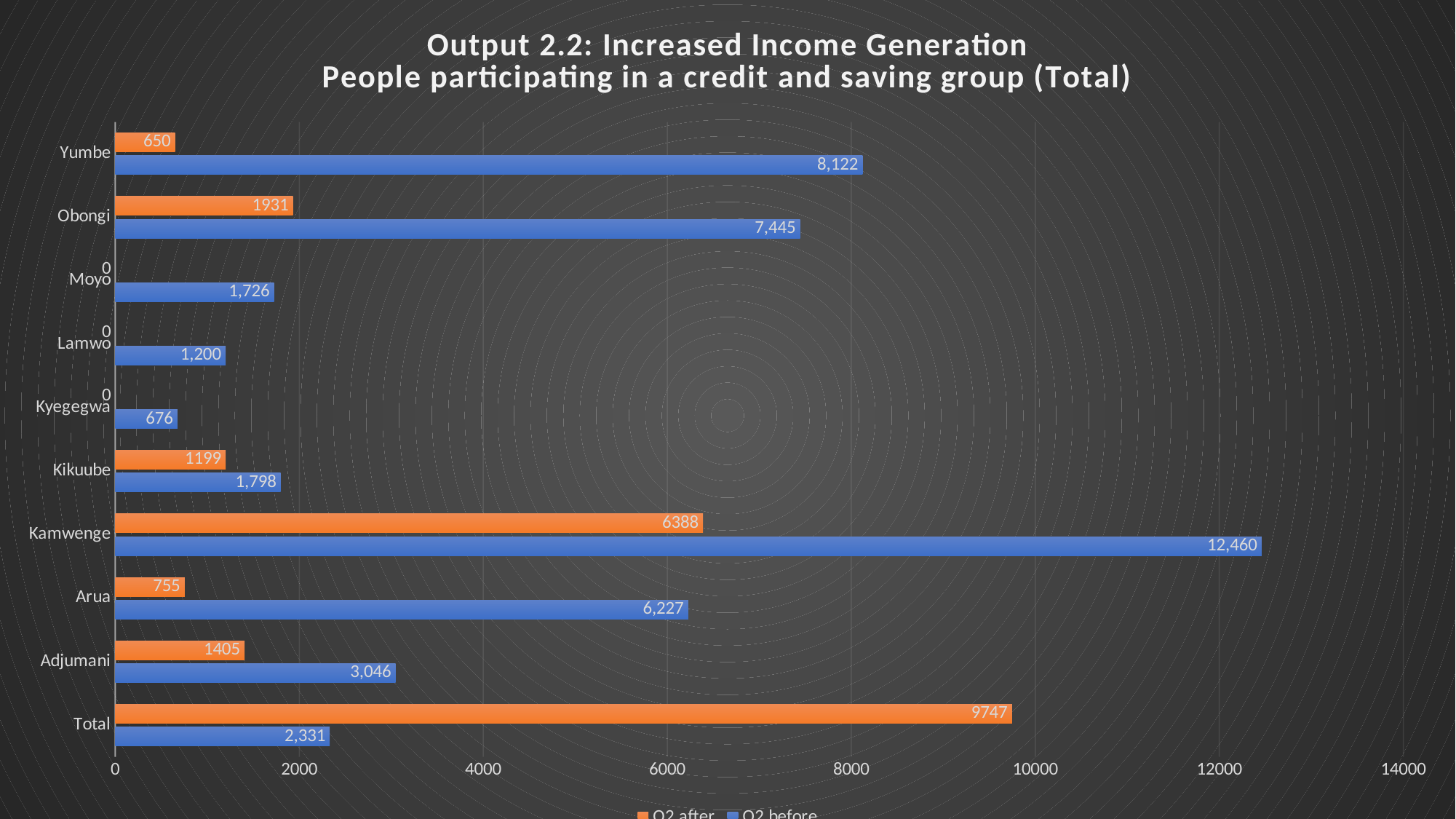

### Chart: Output 2.2: Increased Income Generation
People participating in a credit and saving group (Total)

| Category | Q2 before | Q2 after |
|---|---|---|
| Total | 2331.0 | 9747.0 |
| Adjumani | 3046.0 | 1405.0 |
| Arua | 6227.0 | 755.0 |
| Kamwenge | 12460.0 | 6388.0 |
| Kikuube | 1798.0 | 1199.0 |
| Kyegegwa | 676.0 | 0.0 |
| Lamwo | 1200.0 | 0.0 |
| Moyo | 1726.0 | 0.0 |
| Obongi | 7445.0 | 1931.0 |
| Yumbe | 8122.0 | 650.0 |
#